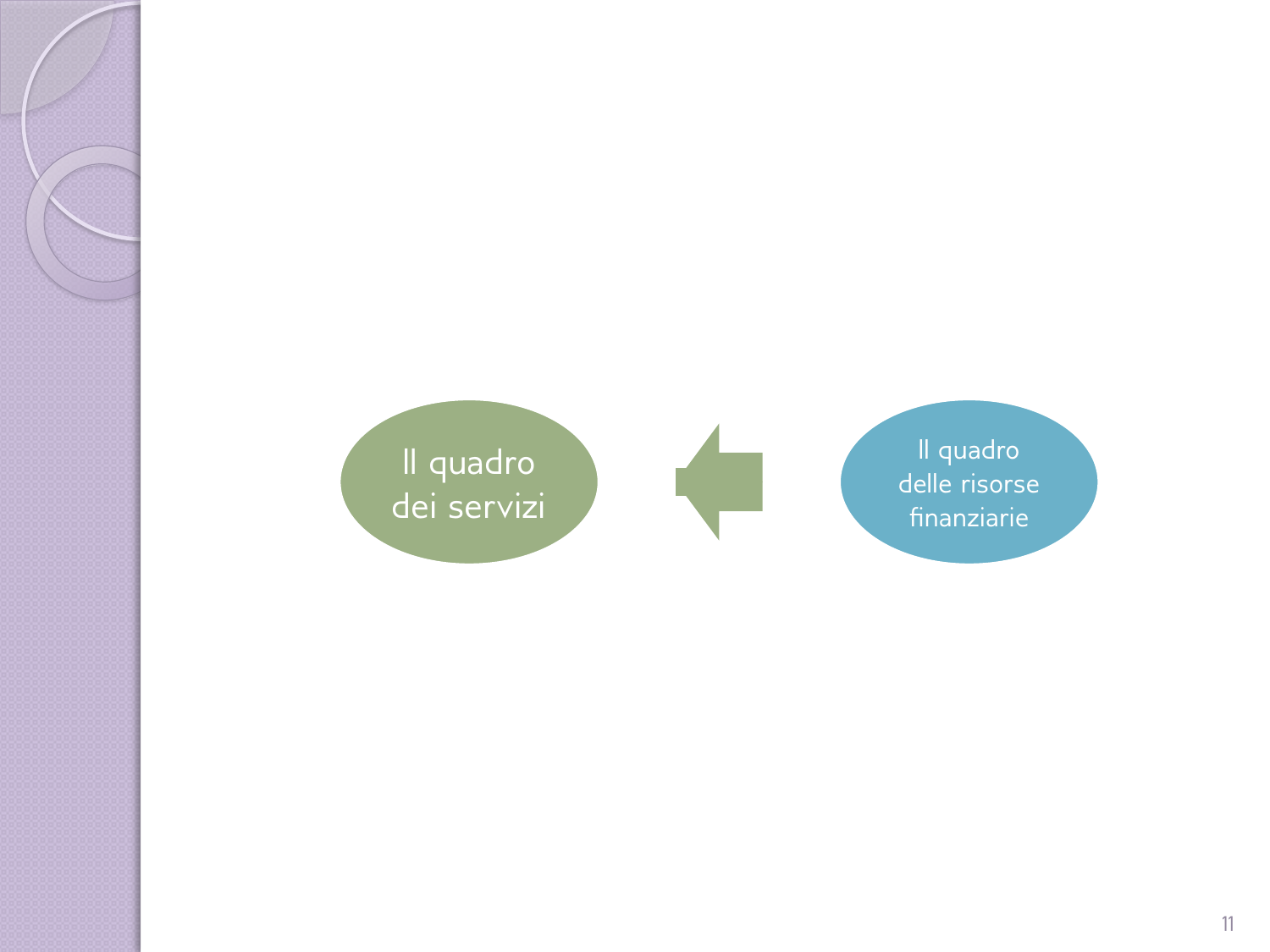

Il quadro dei servizi
Il quadro delle risorse finanziarie
11